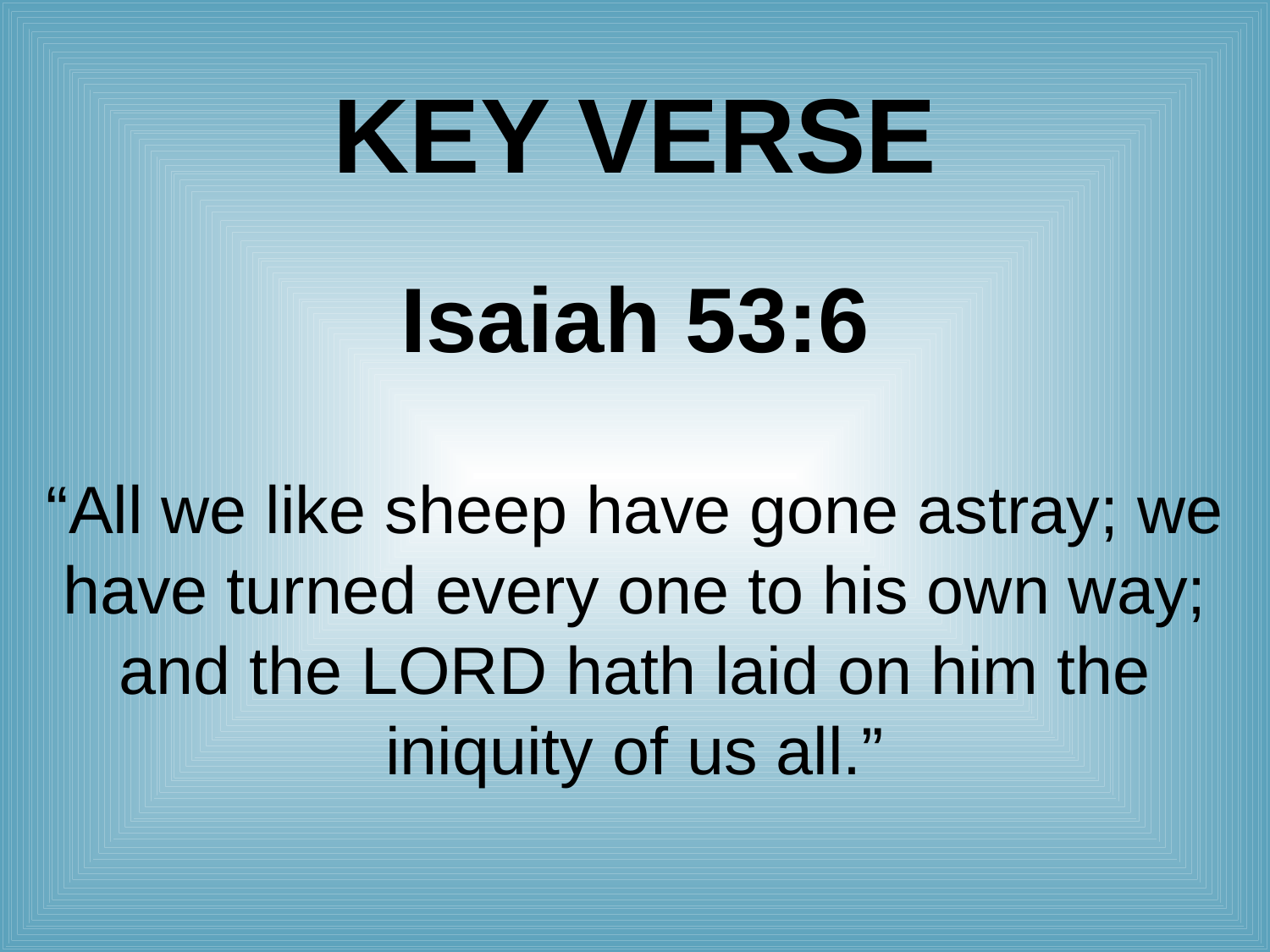

# KEY VERSE
Isaiah 53:6

“All we like sheep have gone astray; we have turned every one to his own way; and the LORD hath laid on him the iniquity of us all.”